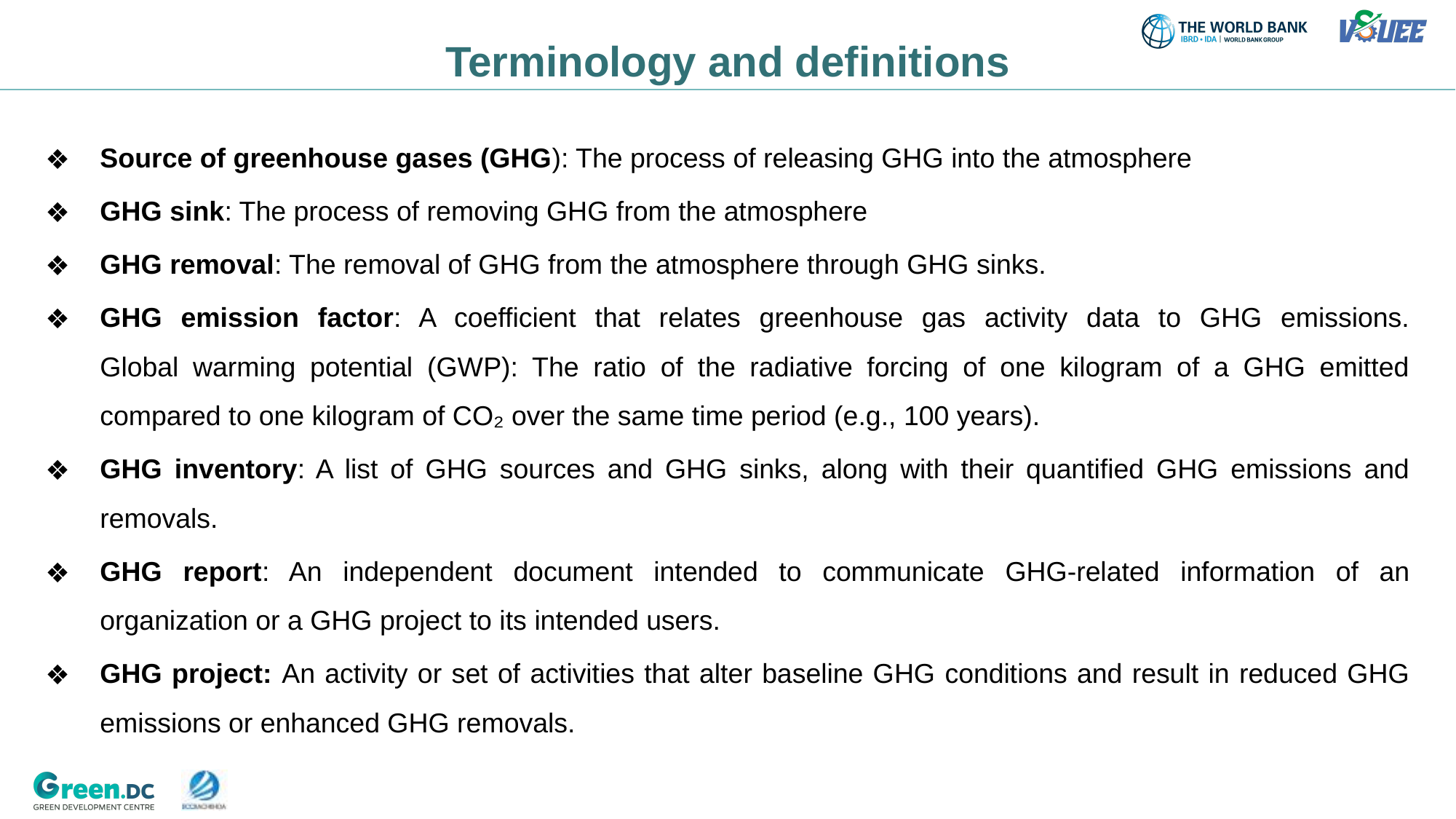

# Terminology and definitions
Source of greenhouse gases (GHG): The process of releasing GHG into the atmosphere
GHG sink: The process of removing GHG from the atmosphere
GHG removal: The removal of GHG from the atmosphere through GHG sinks.
GHG emission factor: A coefficient that relates greenhouse gas activity data to GHG emissions.
Global warming potential (GWP): The ratio of the radiative forcing of one kilogram of a GHG emitted compared to one kilogram of CO₂ over the same time period (e.g., 100 years).
GHG inventory: A list of GHG sources and GHG sinks, along with their quantified GHG emissions and removals.
GHG report: An independent document intended to communicate GHG-related information of an organization or a GHG project to its intended users.
GHG project: An activity or set of activities that alter baseline GHG conditions and result in reduced GHG emissions or enhanced GHG removals.